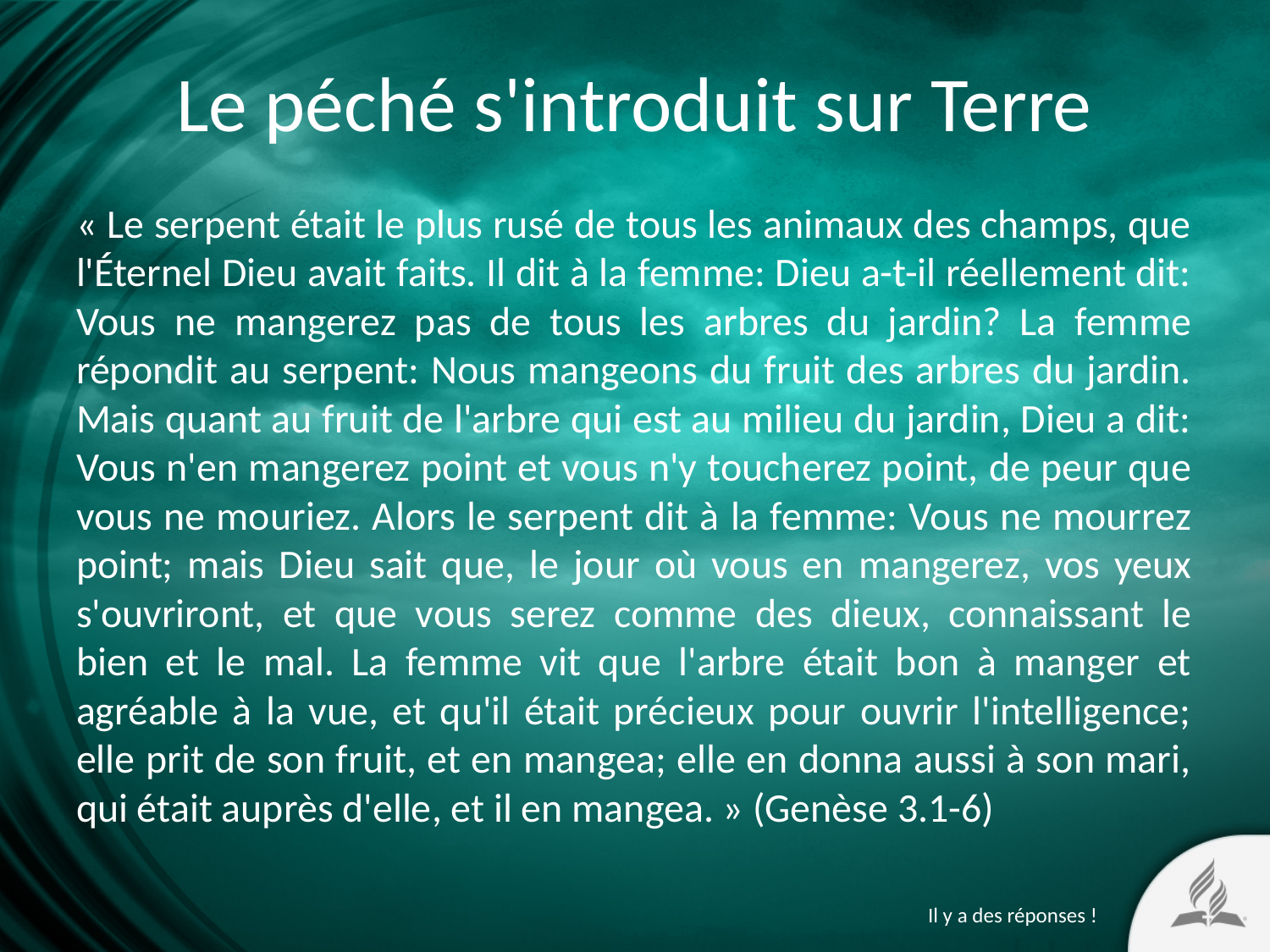

# Le péché s'introduit sur Terre
« Le serpent était le plus rusé de tous les animaux des champs, que l'Éternel Dieu avait faits. Il dit à la femme: Dieu a-t-il réellement dit: Vous ne mangerez pas de tous les arbres du jardin? La femme répondit au serpent: Nous mangeons du fruit des arbres du jardin. Mais quant au fruit de l'arbre qui est au milieu du jardin, Dieu a dit: Vous n'en mangerez point et vous n'y toucherez point, de peur que vous ne mouriez. Alors le serpent dit à la femme: Vous ne mourrez point; mais Dieu sait que, le jour où vous en mangerez, vos yeux s'ouvriront, et que vous serez comme des dieux, connaissant le bien et le mal. La femme vit que l'arbre était bon à manger et agréable à la vue, et qu'il était précieux pour ouvrir l'intelligence; elle prit de son fruit, et en mangea; elle en donna aussi à son mari, qui était auprès d'elle, et il en mangea. » (Genèse 3.1-6)
Il y a des réponses !